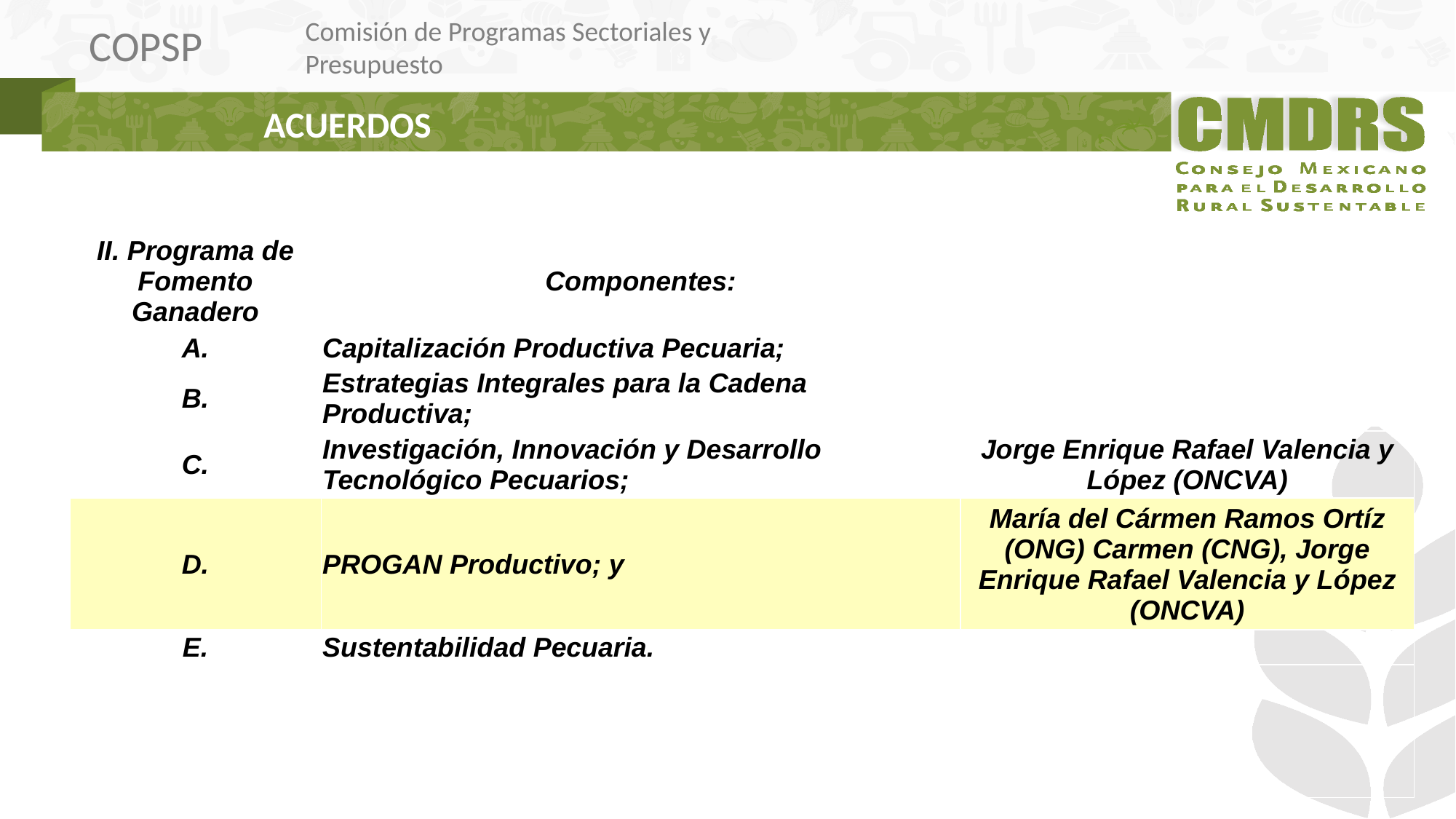

ACUERDOS

| II. Programa de Fomento Ganadero | Componentes: |  |
| --- | --- | --- |
| A. | Capitalización Productiva Pecuaria; |  |
| B. | Estrategias Integrales para la Cadena Productiva; |  |
| C. | Investigación, Innovación y Desarrollo Tecnológico Pecuarios; | Jorge Enrique Rafael Valencia y López (ONCVA) |
| D. | PROGAN Productivo; y | María del Cármen Ramos Ortíz (ONG) Carmen (CNG), Jorge Enrique Rafael Valencia y López (ONCVA) |
| E. | Sustentabilidad Pecuaria. |  |
|  |  |  |